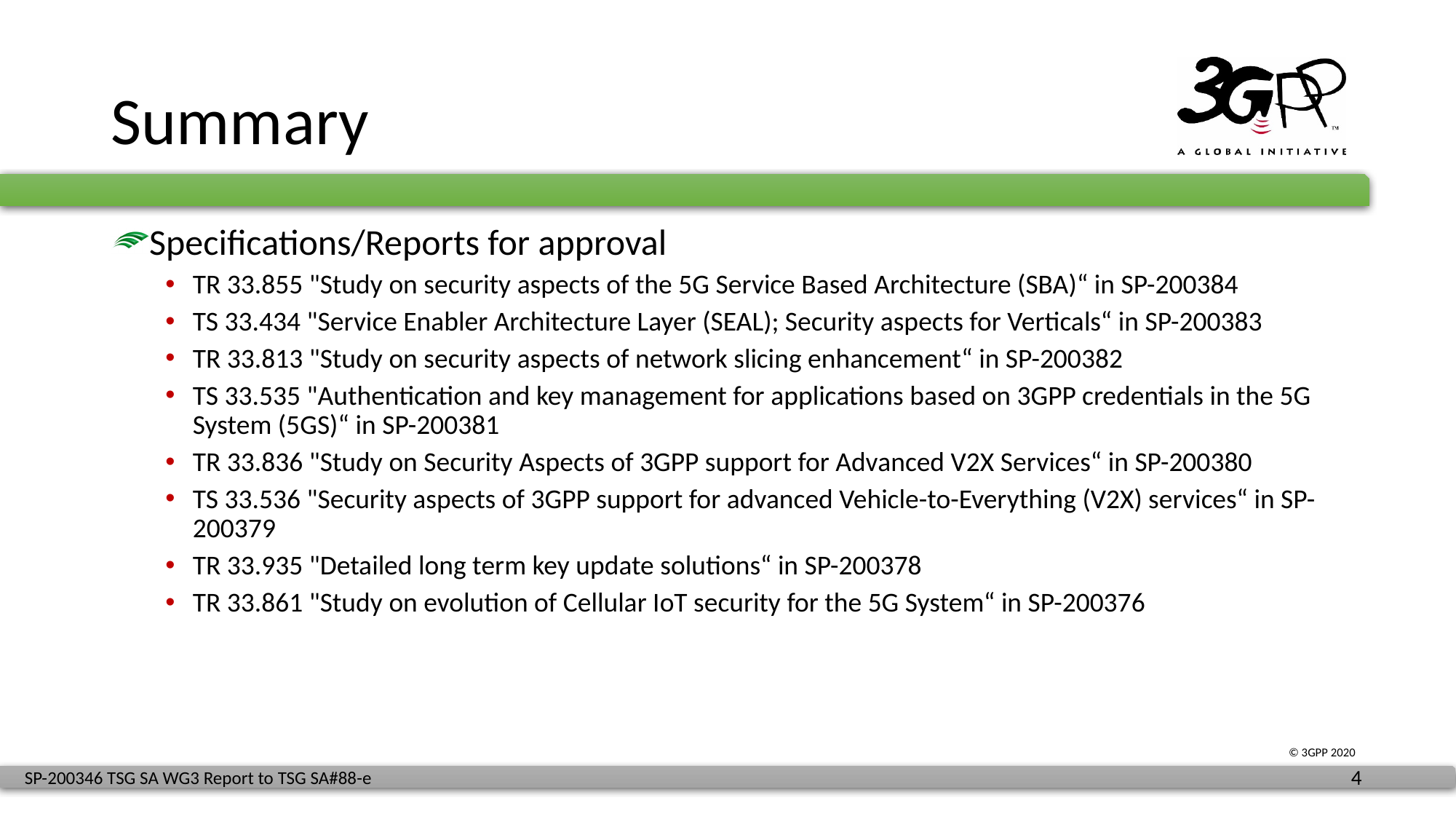

# Summary
Specifications/Reports for approval
TR 33.855 "Study on security aspects of the 5G Service Based Architecture (SBA)“ in SP-200384
TS 33.434 "Service Enabler Architecture Layer (SEAL); Security aspects for Verticals“ in SP-200383
TR 33.813 "Study on security aspects of network slicing enhancement“ in SP-200382
TS 33.535 "Authentication and key management for applications based on 3GPP credentials in the 5G System (5GS)“ in SP-200381
TR 33.836 "Study on Security Aspects of 3GPP support for Advanced V2X Services“ in SP-200380
TS 33.536 "Security aspects of 3GPP support for advanced Vehicle-to-Everything (V2X) services“ in SP-200379
TR 33.935 "Detailed long term key update solutions“ in SP-200378
TR 33.861 "Study on evolution of Cellular IoT security for the 5G System“ in SP-200376